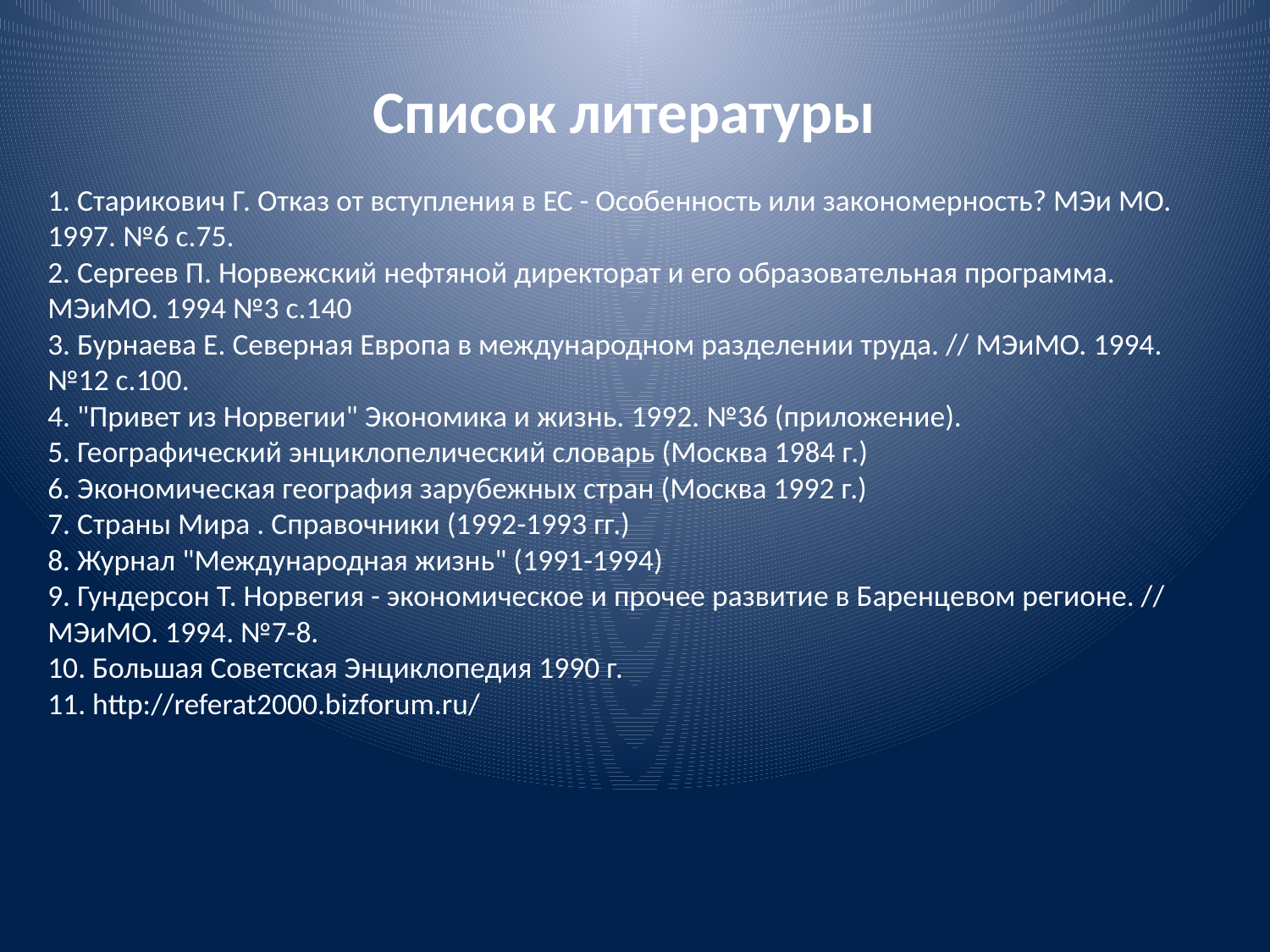

# Список литературы 1. Старикович Г. Отказ от вступления в ЕС - Особенность или закономерность? МЭи МО. 1997. №6 с.75. 2. Сергеев П. Норвежский нефтяной директорат и его образовательная программа. МЭиМО. 1994 №3 с.140 3. Бурнаева Е. Северная Европа в международном разделении труда. // МЭиМО. 1994. №12 с.100. 4. "Привет из Норвегии" Экономика и жизнь. 1992. №36 (приложение). 5. Географический энциклопелический словарь (Москва 1984 г.) 6. Экономическая география зарубежных стран (Москва 1992 г.) 7. Страны Мира . Справочники (1992-1993 гг.) 8. Журнал "Международная жизнь" (1991-1994) 9. Гундерсон Т. Норвегия - экономическое и прочее развитие в Баренцевом регионе. // МЭиМО. 1994. №7-8. 10. Большая Советская Энциклопедия 1990 г. 11. http://referat2000.bizforum.ru/